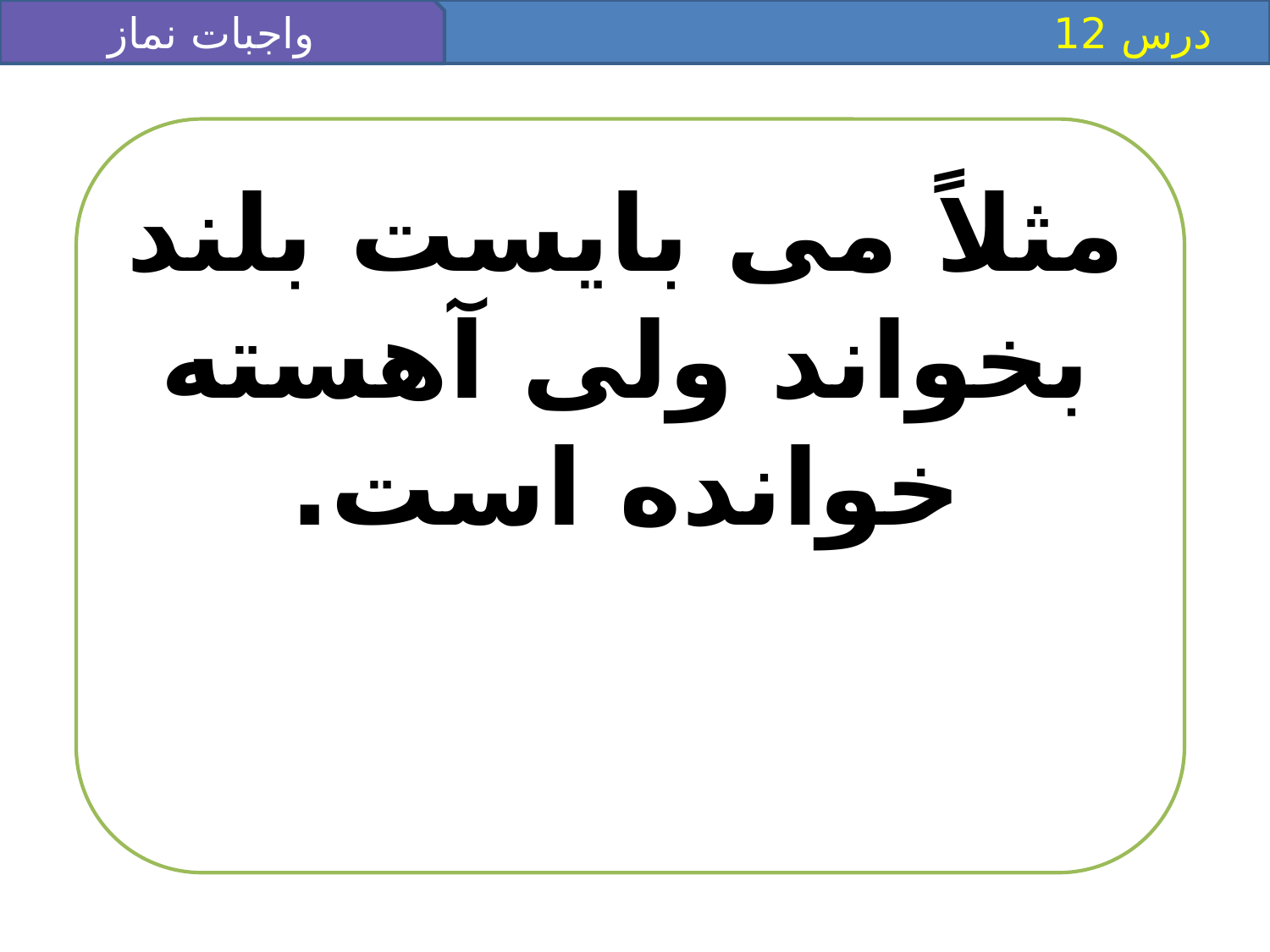

واجبات نماز 2
 درس 12

مثلاً مى بايست بلند بخواند ولى آهسته خوانده است.